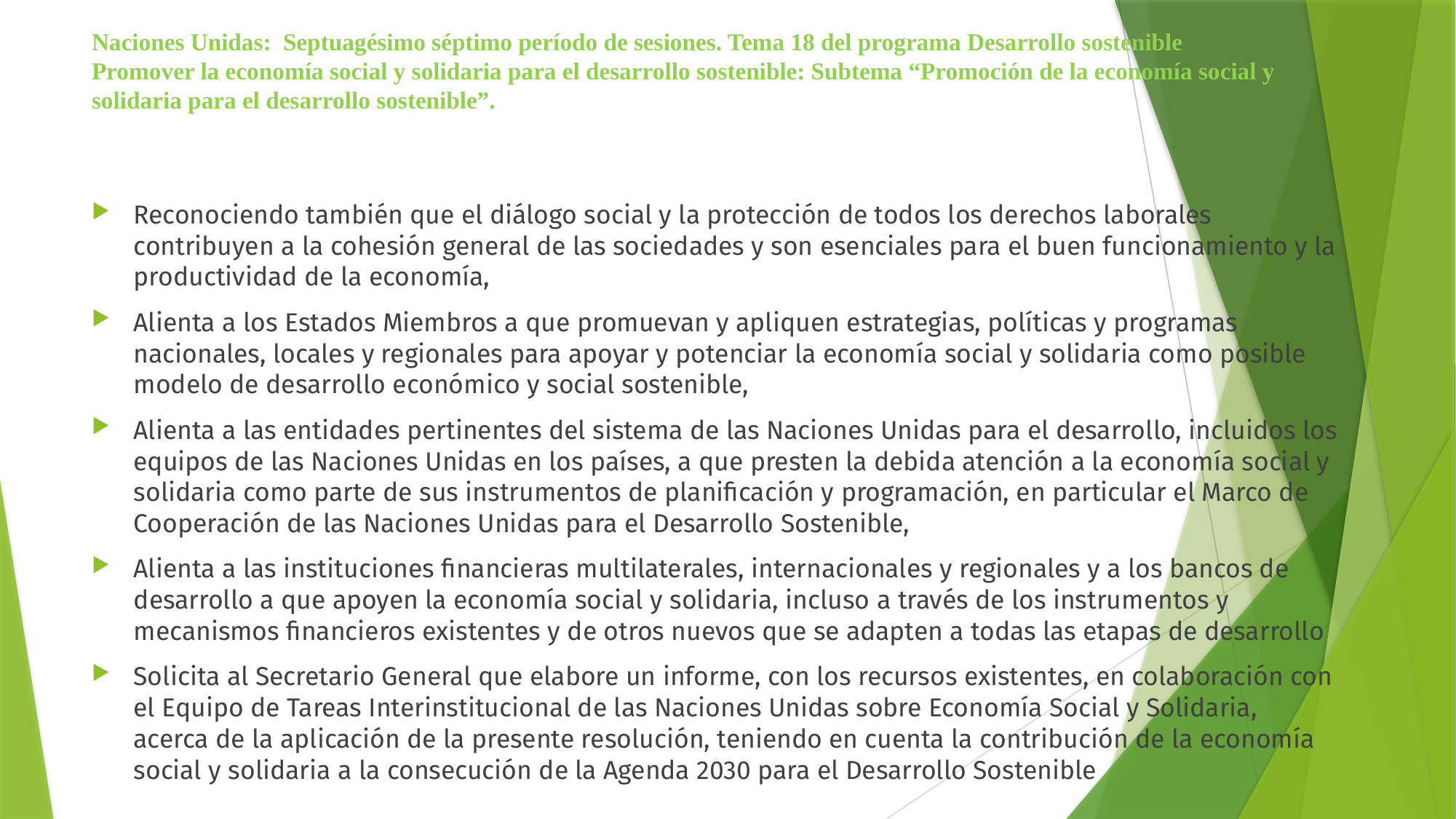

# Naciones Unidas:  Septuagésimo séptimo período de sesiones. Tema 18 del programa Desarrollo sostenible Promover la economía social y solidaria para el desarrollo sostenible: Subtema “Promoción de la economía social y solidaria para el desarrollo sostenible”.
Reconociendo también que el diálogo social y la protección de todos los derechos laborales contribuyen a la cohesión general de las sociedades y son esenciales para el buen funcionamiento y la productividad de la economía,
Alienta a los Estados Miembros a que promuevan y apliquen estrategias, políticas y programas nacionales, locales y regionales para apoyar y potenciar la economía social y solidaria como posible modelo de desarrollo económico y social sostenible,
Alienta a las entidades pertinentes del sistema de las Naciones Unidas para el desarrollo, incluidos los equipos de las Naciones Unidas en los países, a que presten la debida atención a la economía social y solidaria como parte de sus instrumentos de planificación y programación, en particular el Marco de Cooperación de las Naciones Unidas para el Desarrollo Sostenible,
Alienta a las instituciones financieras multilaterales, internacionales y regionales y a los bancos de desarrollo a que apoyen la economía social y solidaria, incluso a través de los instrumentos y mecanismos financieros existentes y de otros nuevos que se adapten a todas las etapas de desarrollo
Solicita al Secretario General que elabore un informe, con los recursos existentes, en colaboración con el Equipo de Tareas Interinstitucional de las Naciones Unidas sobre Economía Social y Solidaria, acerca de la aplicación de la presente resolución, teniendo en cuenta la contribución de la economía social y solidaria a la consecución de la Agenda 2030 para el Desarrollo Sostenible